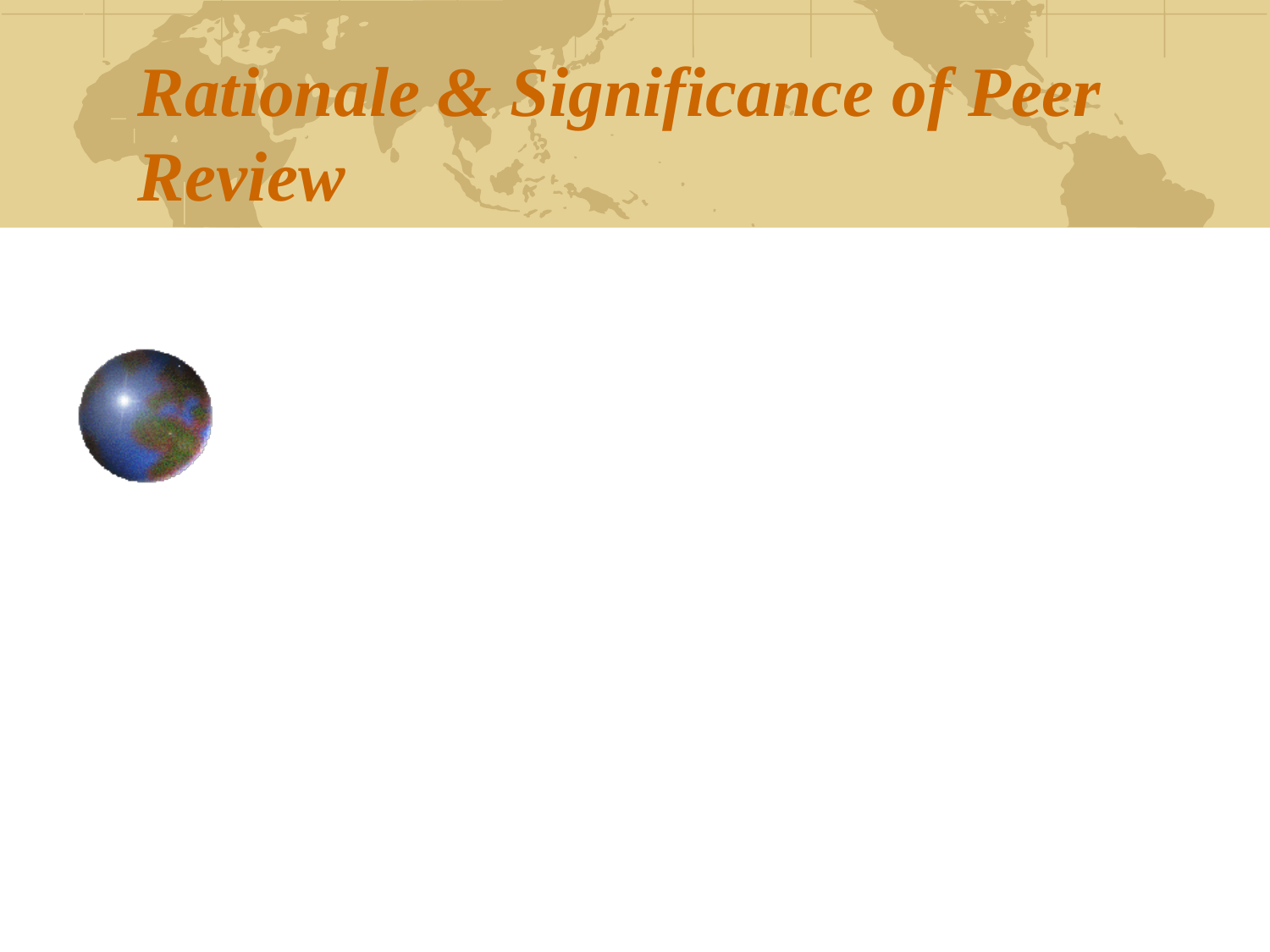

# Rationale & Significance of Peer Review